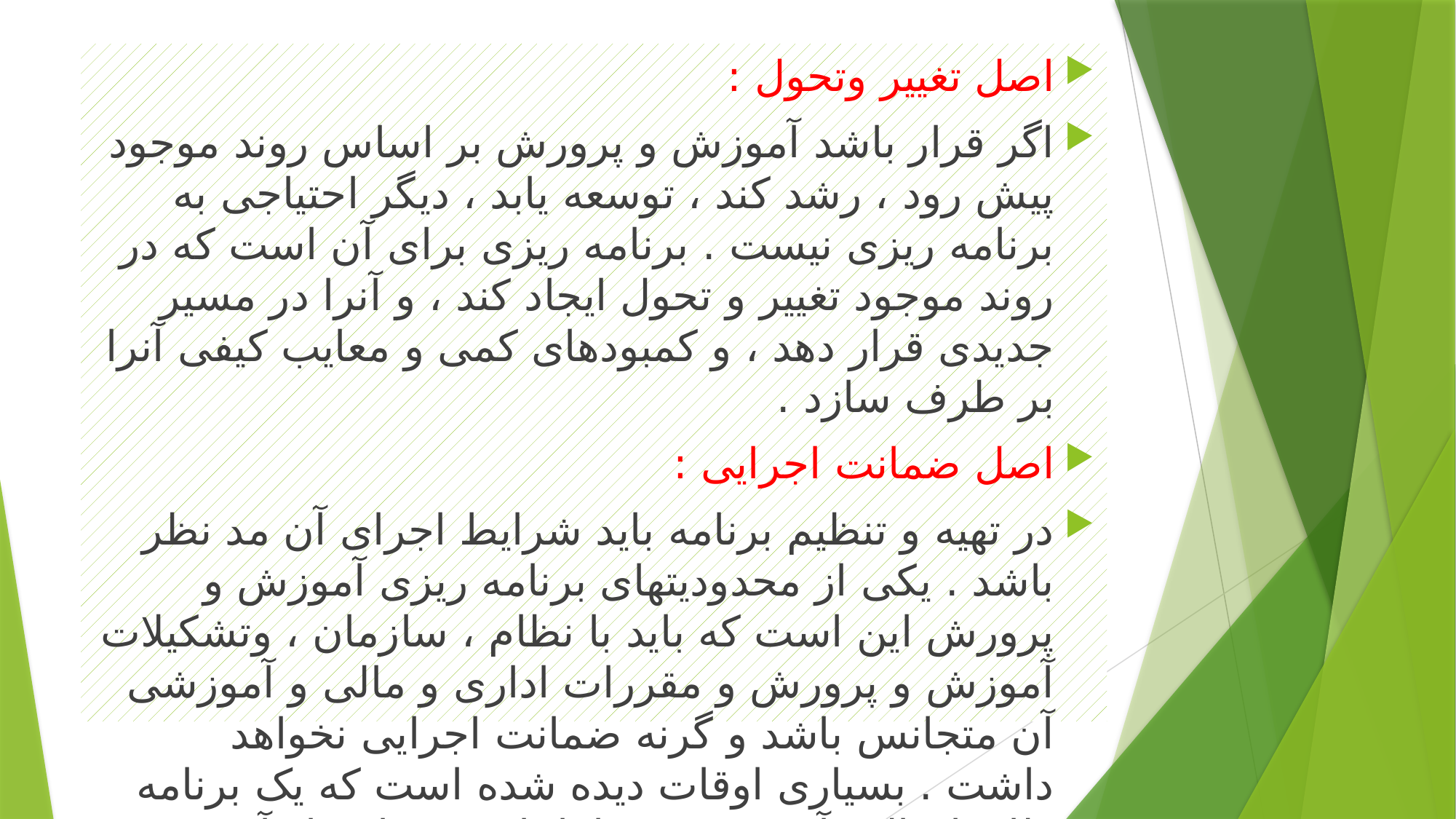

اصل تغییر وتحول :
اگر قرار باشد آموزش و پرورش بر اساس روند موجود پیش رود ، رشد کند ، توسعه یابد ، دیگر احتیاجی به برنامه ریزی نیست . برنامه ریزی برای آن است که در روند موجود تغییر و تحول ایجاد کند ، و آنرا در مسیر جدیدی قرار دهد ، و کمبودهای کمی و معایب کیفی آنرا بر طرف سازد .
اصل ضمانت اجرایی :
در تهیه و تنظیم برنامه باید شرایط اجرای آن مد نظر باشد . یکی از محدودیتهای برنامه ریزی آموزش و پرورش این است که باید با نظام ، سازمان ، وتشکیلات آموزش و پرورش و مقررات اداری و مالی و آموزشی آن متجانس باشد و گرنه ضمانت اجرایی نخواهد داشت . بسیاری اوقات دیده شده است که یک برنامه ظاهرا جالب آموزشی ، تماما یا قسمتهایی از آن ، به علت برخورد با مقررات مالی و اداری و آموزشی یا شکل سازمانی از اجرا باز مانده و فلج شده است .